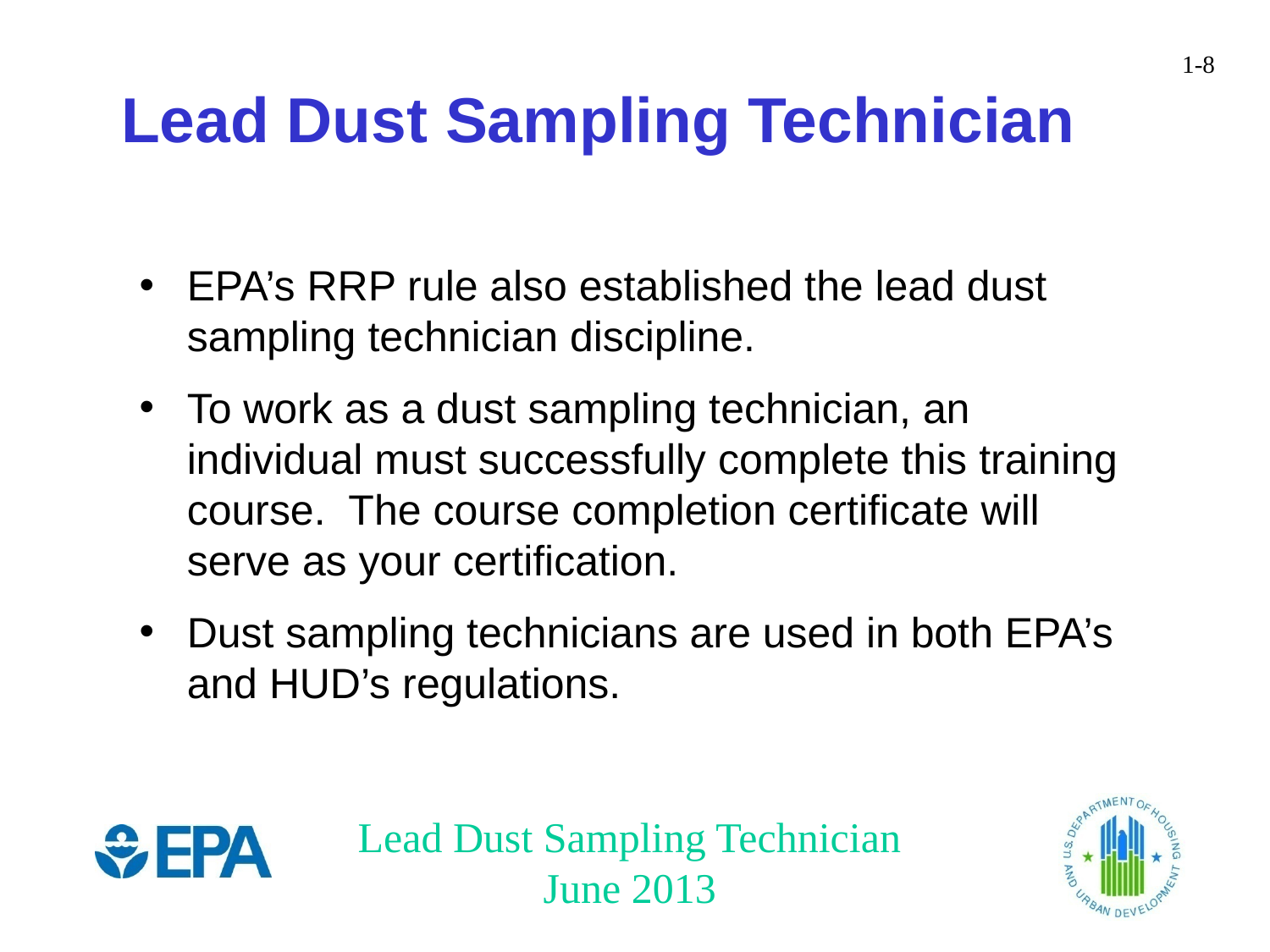

# Lead Dust Sampling Technician
EPA’s RRP rule also established the lead dust sampling technician discipline.
To work as a dust sampling technician, an individual must successfully complete this training course.  The course completion certificate will serve as your certification.
Dust sampling technicians are used in both EPA’s and HUD’s regulations.